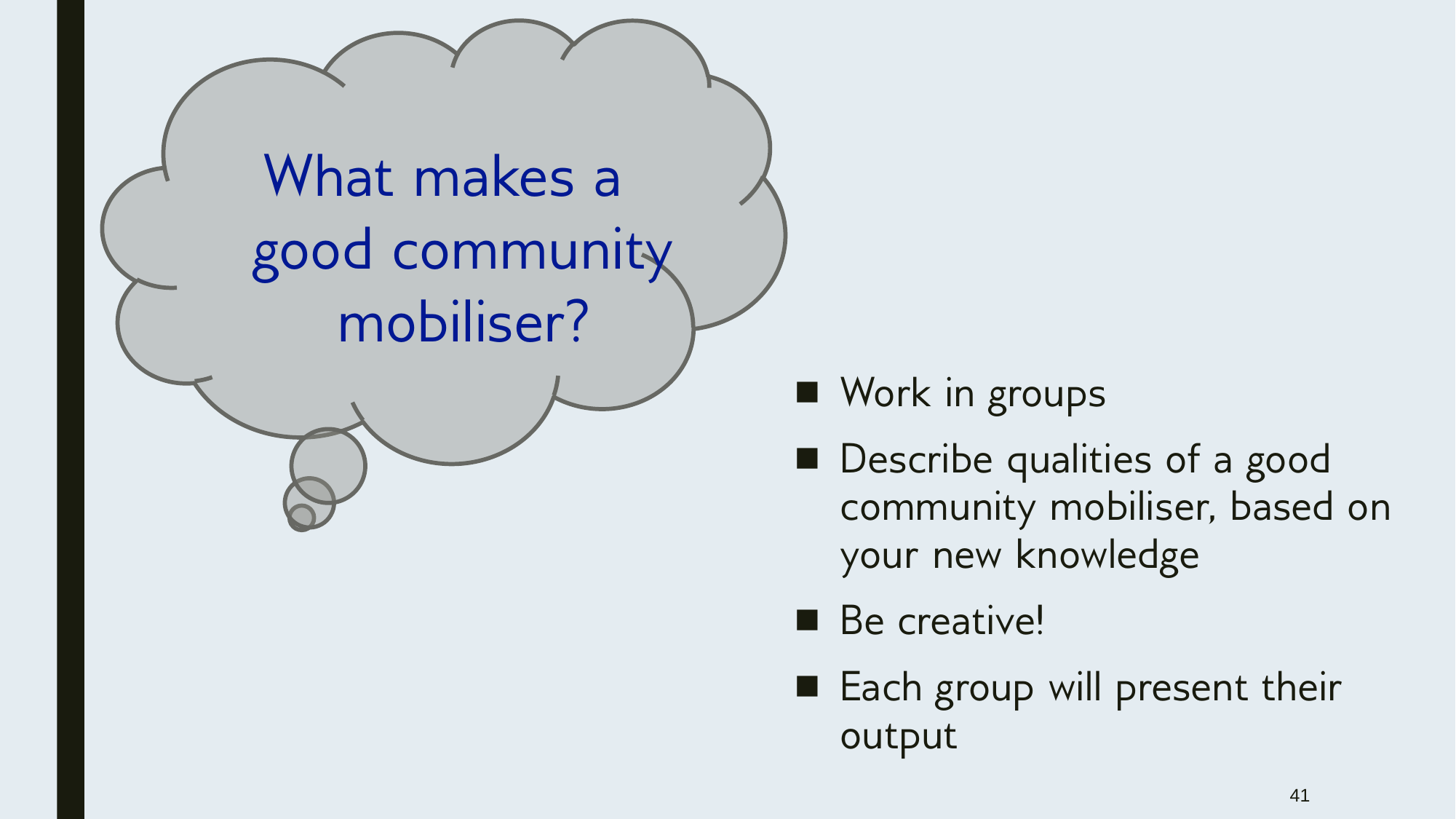

What makes a good community mobiliser?
Work in groups
Describe qualities of a good community mobiliser, based on your new knowledge
Be creative!
Each group will present their output
41